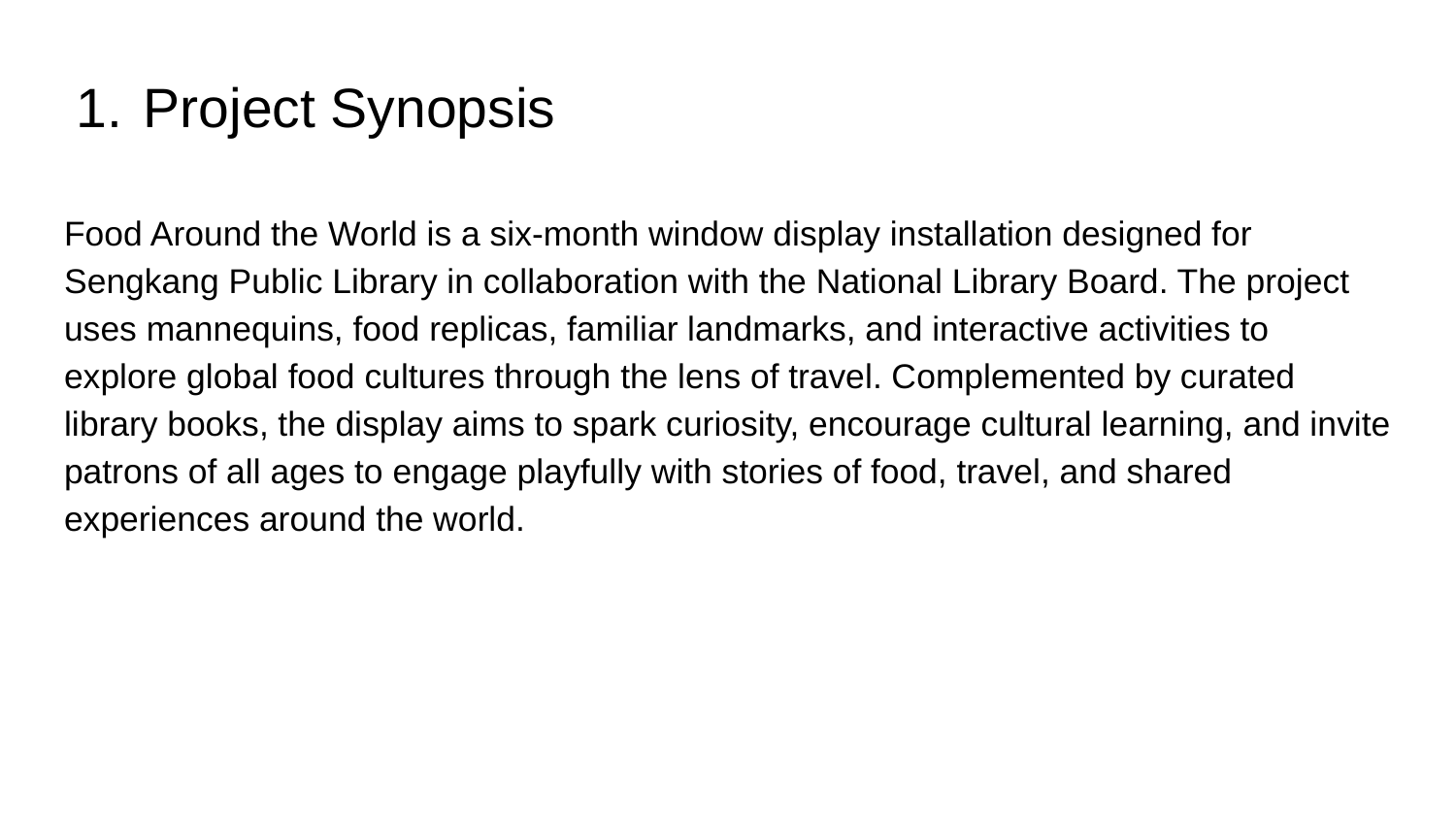

# Project Synopsis
Food Around the World is a six-month window display installation designed for Sengkang Public Library in collaboration with the National Library Board. The project uses mannequins, food replicas, familiar landmarks, and interactive activities to explore global food cultures through the lens of travel. Complemented by curated library books, the display aims to spark curiosity, encourage cultural learning, and invite patrons of all ages to engage playfully with stories of food, travel, and shared experiences around the world.